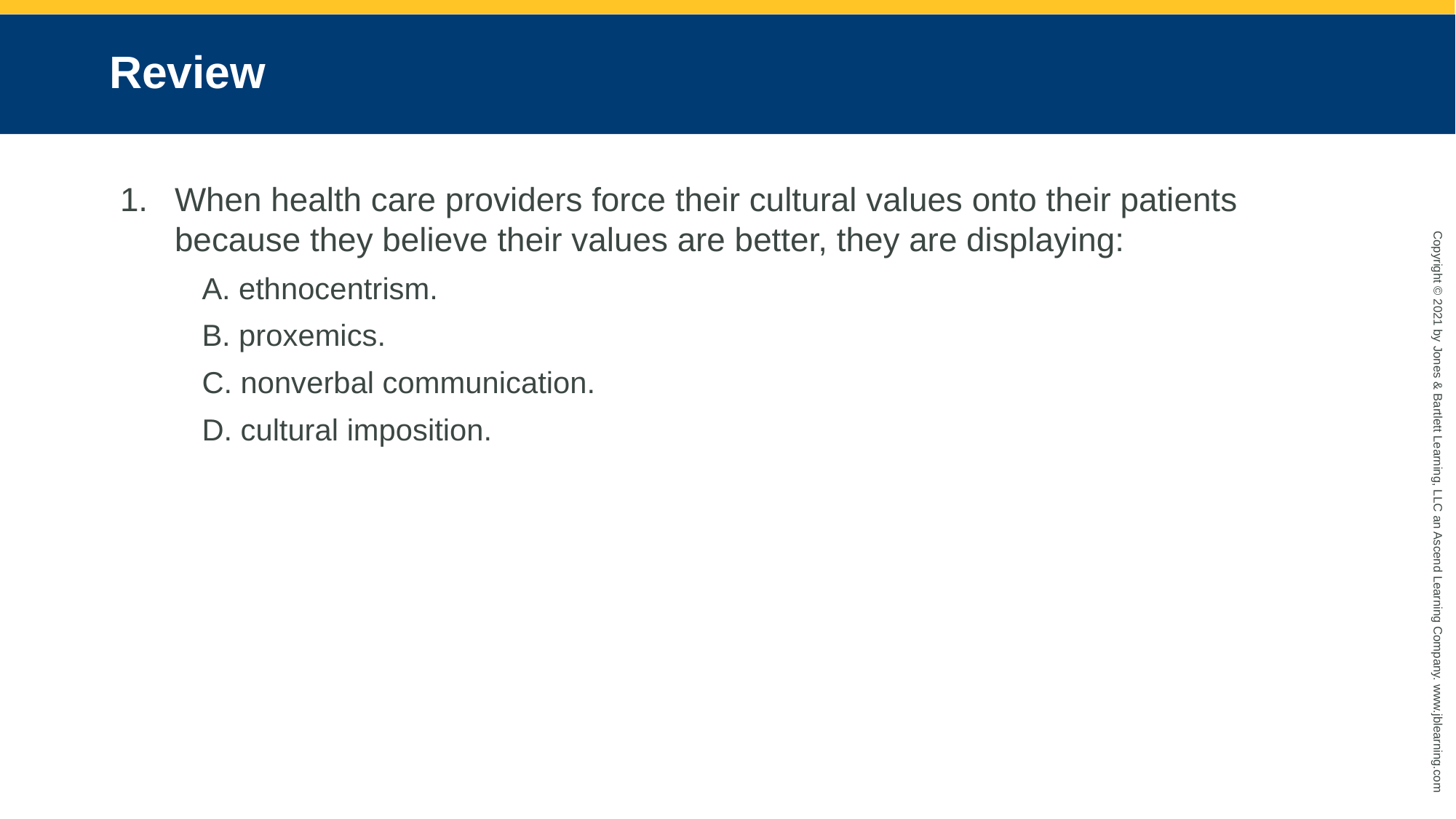

# Review
When health care providers force their cultural values onto their patients because they believe their values are better, they are displaying:
 ethnocentrism.
 proxemics.
 nonverbal communication.
 cultural imposition.